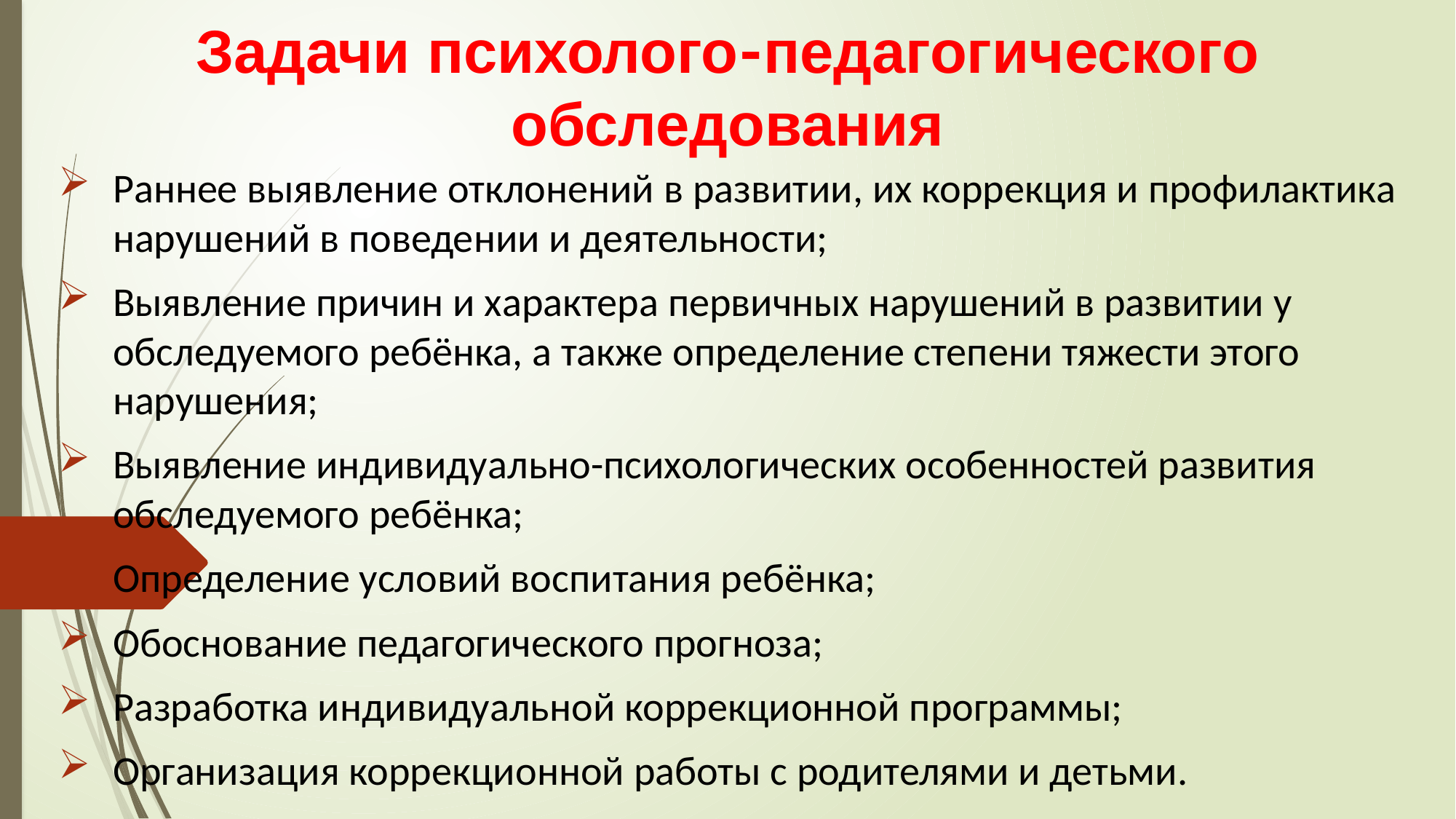

# Задачи психолого-педагогического обследования
Раннее выявление отклонений в развитии, их коррекция и профилактика нарушений в поведении и деятельности;
Выявление причин и характера первичных нарушений в развитии у обследуемого ребёнка, а также определение степени тяжести этого нарушения;
Выявление индивидуально-психологических особенностей развития обследуемого ребёнка;
Определение условий воспитания ребёнка;
Обоснование педагогического прогноза;
Разработка индивидуальной коррекционной программы;
Организация коррекционной работы с родителями и детьми.